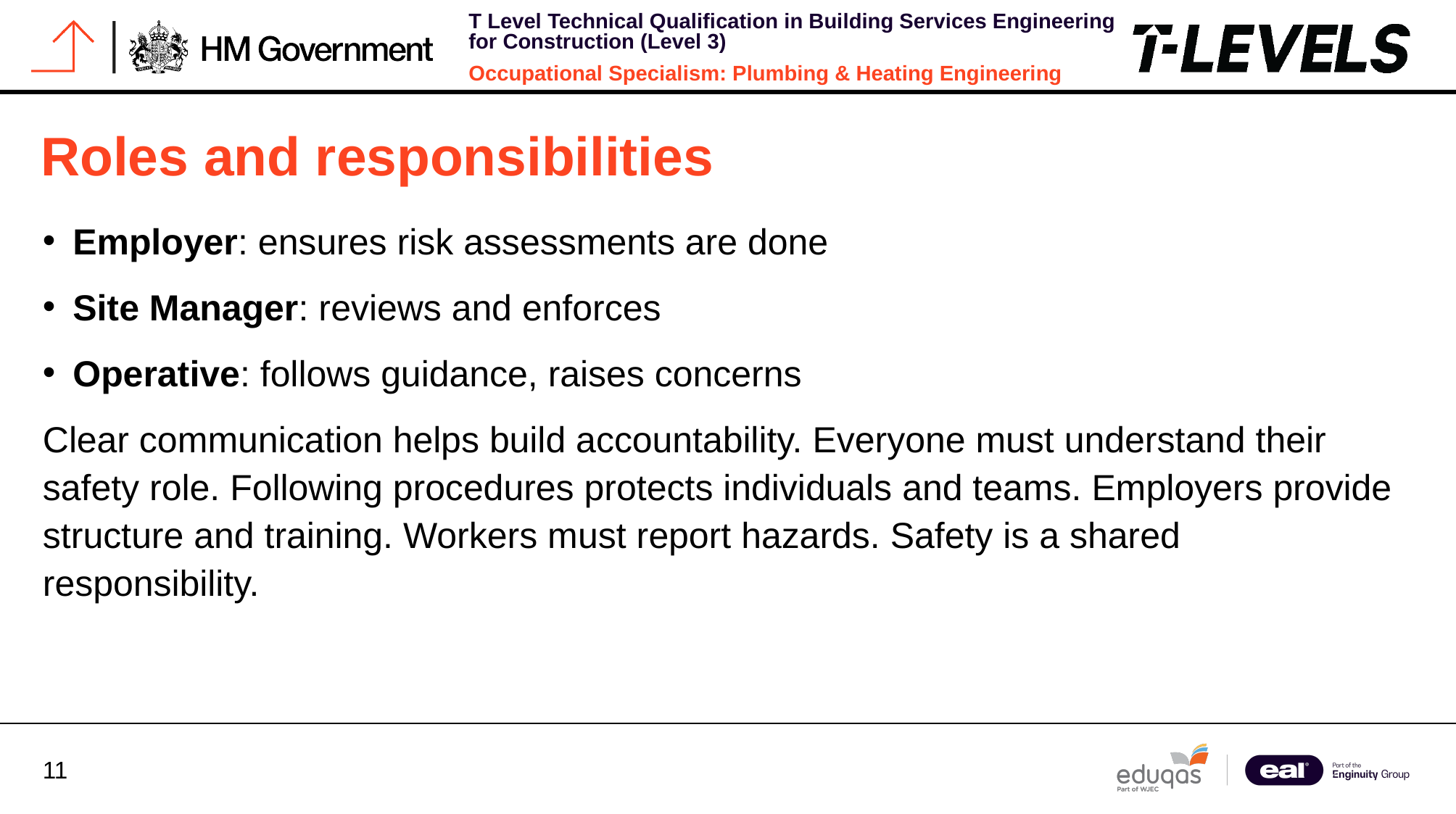

# Roles and responsibilities
Employer: ensures risk assessments are done
Site Manager: reviews and enforces
Operative: follows guidance, raises concerns
Clear communication helps build accountability. Everyone must understand their safety role. Following procedures protects individuals and teams. Employers provide structure and training. Workers must report hazards. Safety is a shared responsibility.